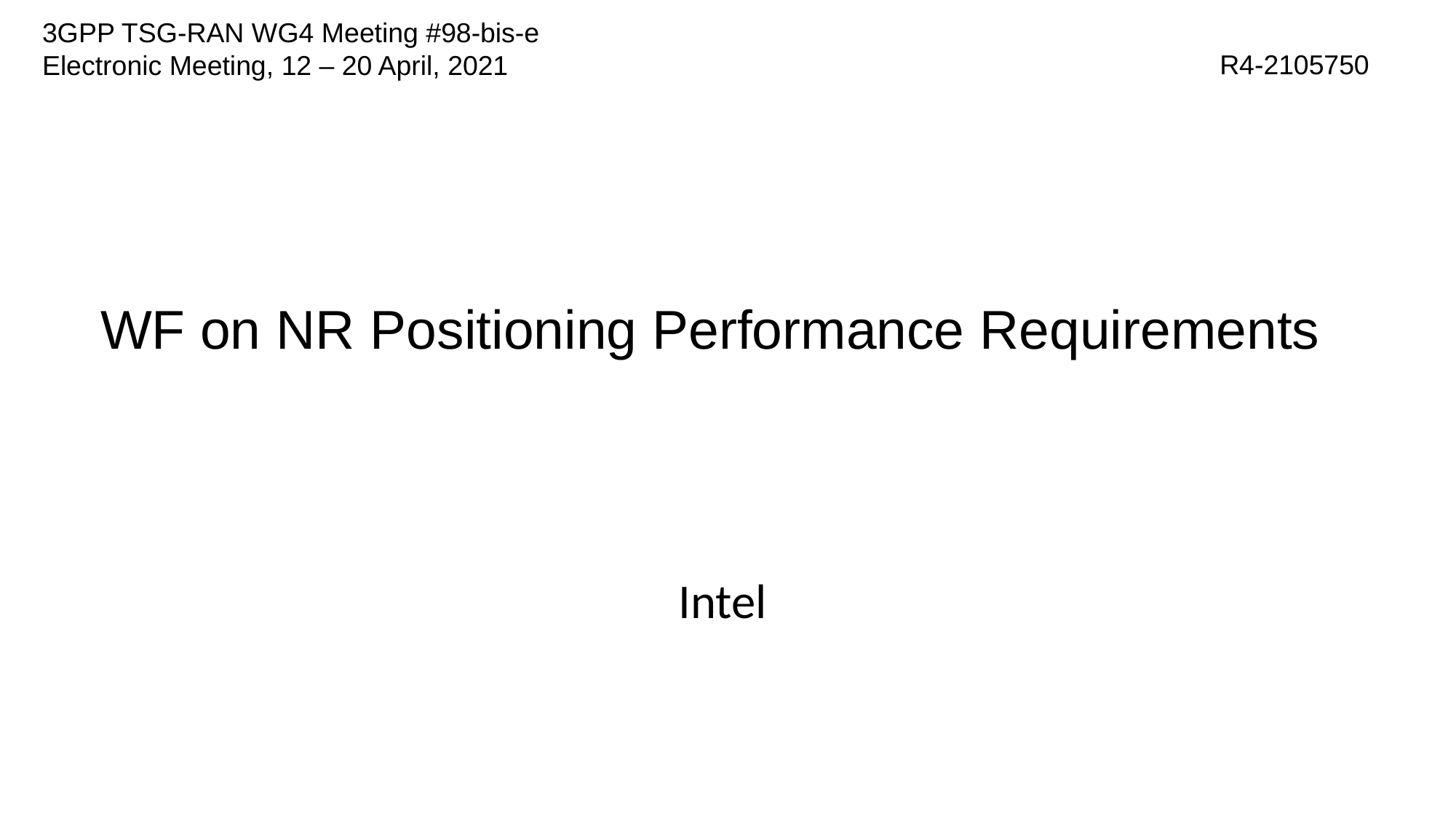

# 3GPP TSG-RAN WG4 Meeting #98-bis-e Electronic Meeting, 12 – 20 April, 2021
R4-2105750
WF on NR Positioning Performance Requirements
Intel